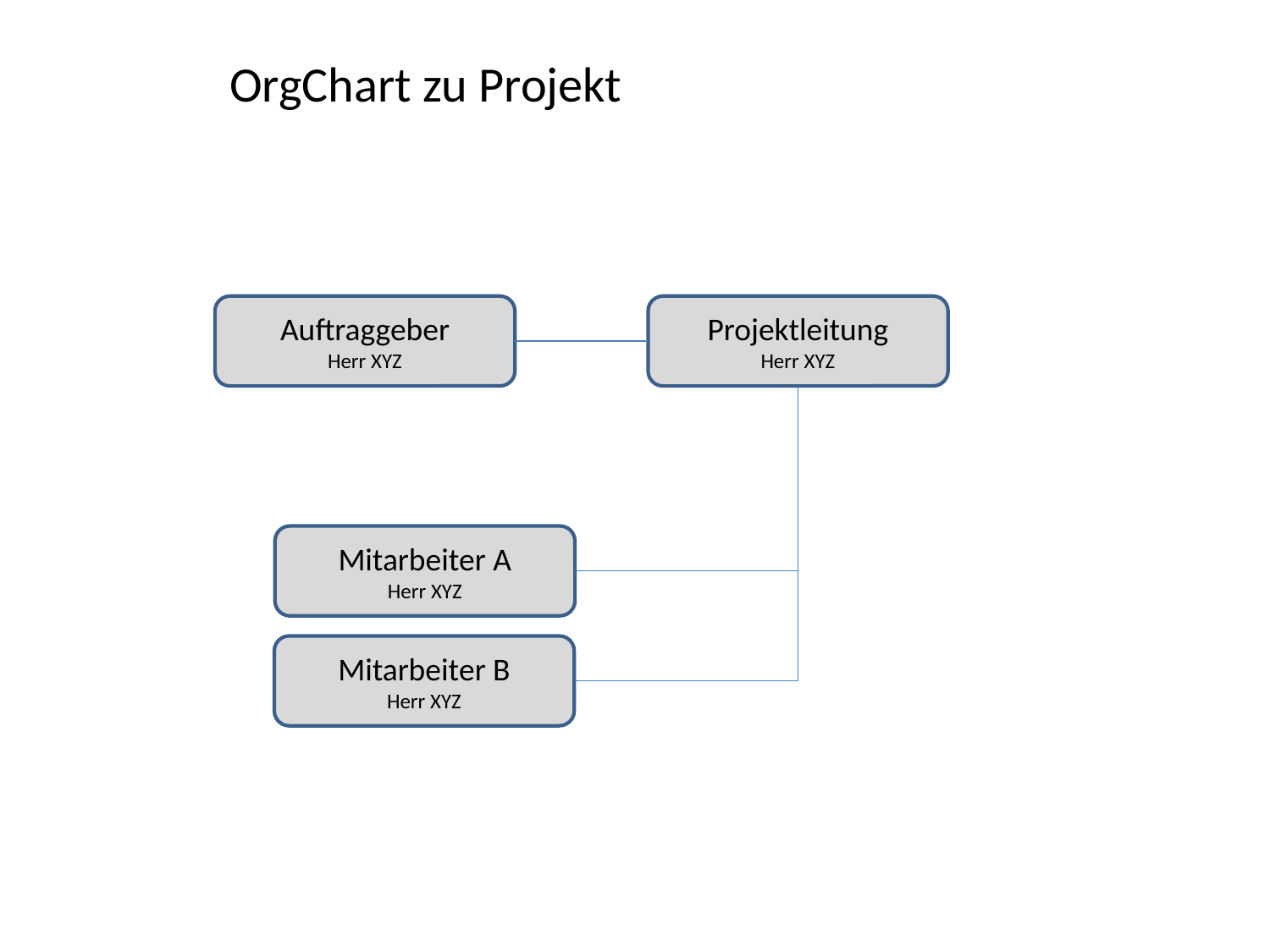

OrgChart zu Projekt
Auftraggeber
Herr XYZ
Projektleitung
Herr XYZ
Mitarbeiter A
Herr XYZ
Mitarbeiter B
Herr XYZ